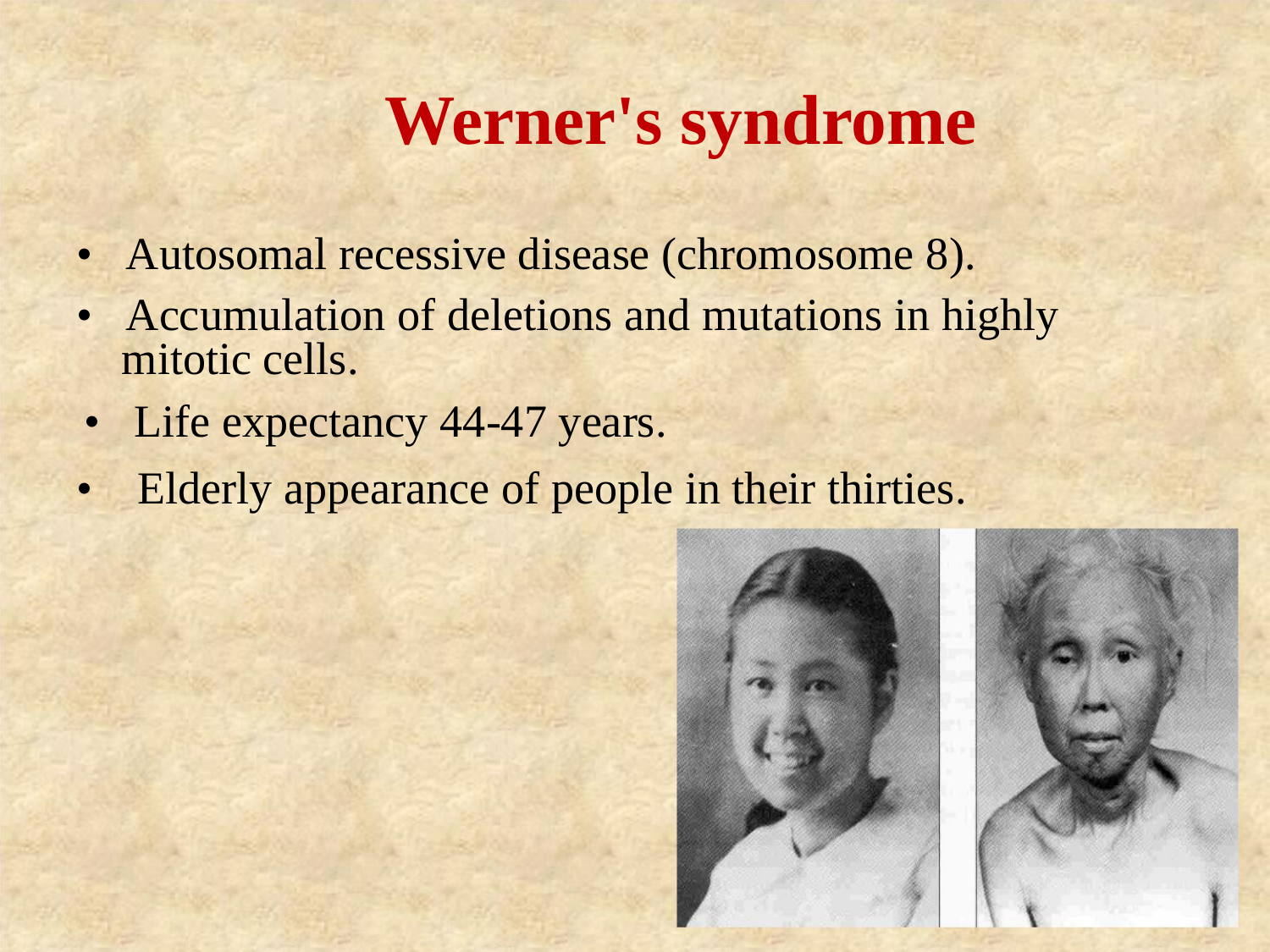

Werner's syndrome
• Autosomal recessive disease (chromosome 8).
• Accumulation of deletions and mutations in highly
    mitotic cells.

• Life expectancy 44-47 years.
•  Elderly appearance of people in their thirties.